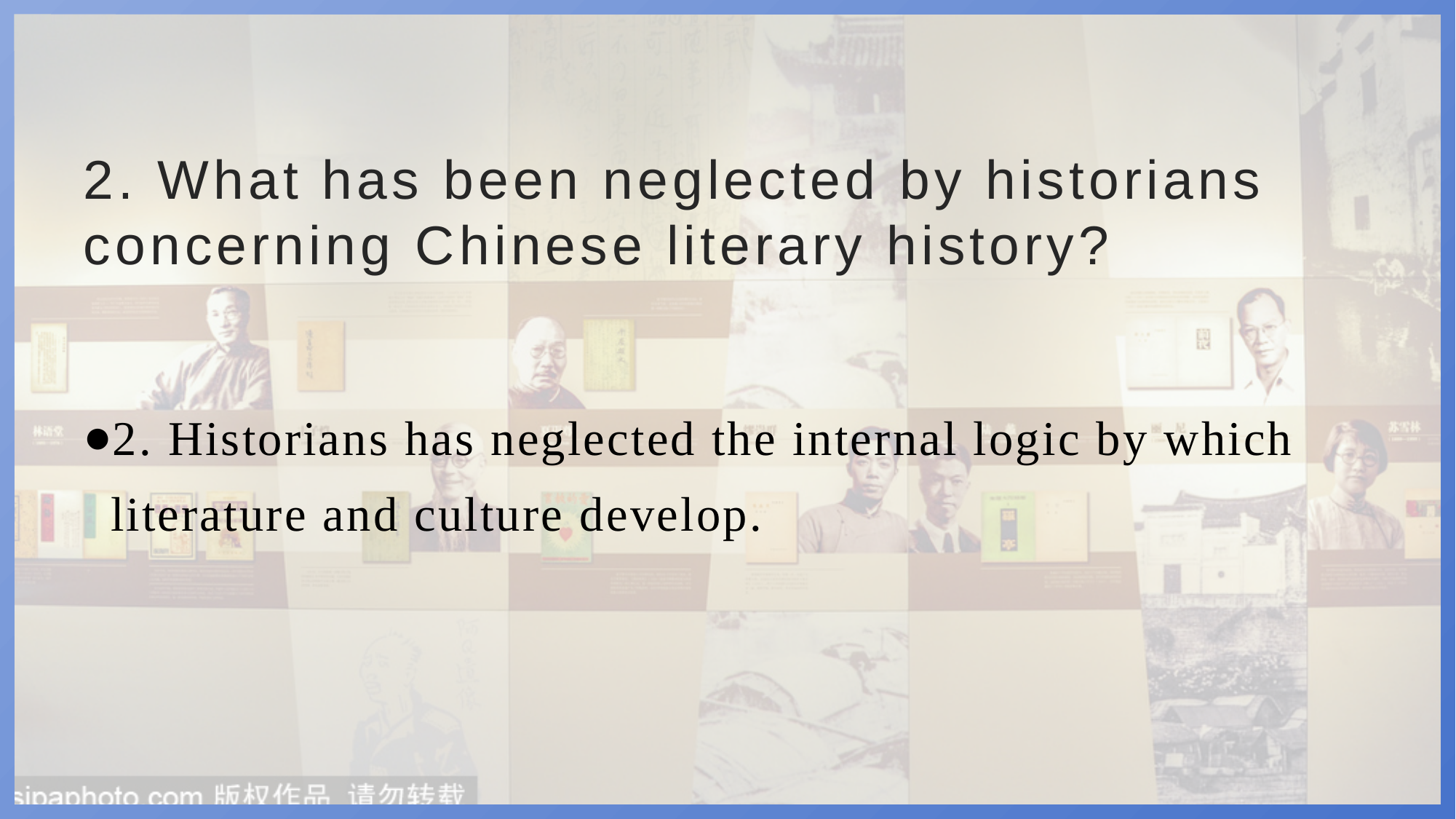

# 2. What has been neglected by historians concerning Chinese literary history?
2. Historians has neglected the internal logic by which literature and culture develop.